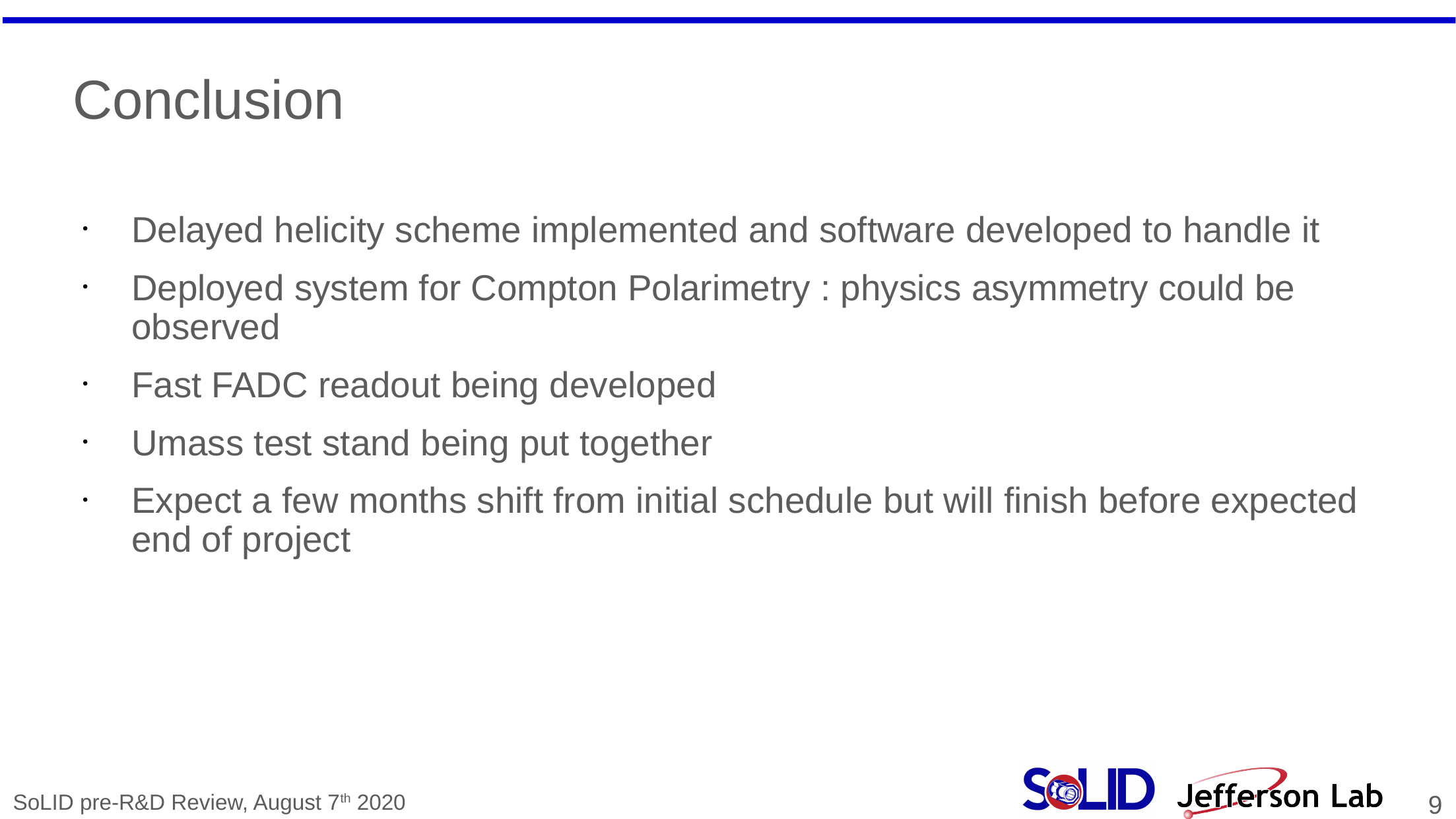

# Conclusion
Delayed helicity scheme implemented and software developed to handle it
Deployed system for Compton Polarimetry : physics asymmetry could be observed
Fast FADC readout being developed
Umass test stand being put together
Expect a few months shift from initial schedule but will finish before expected end of project